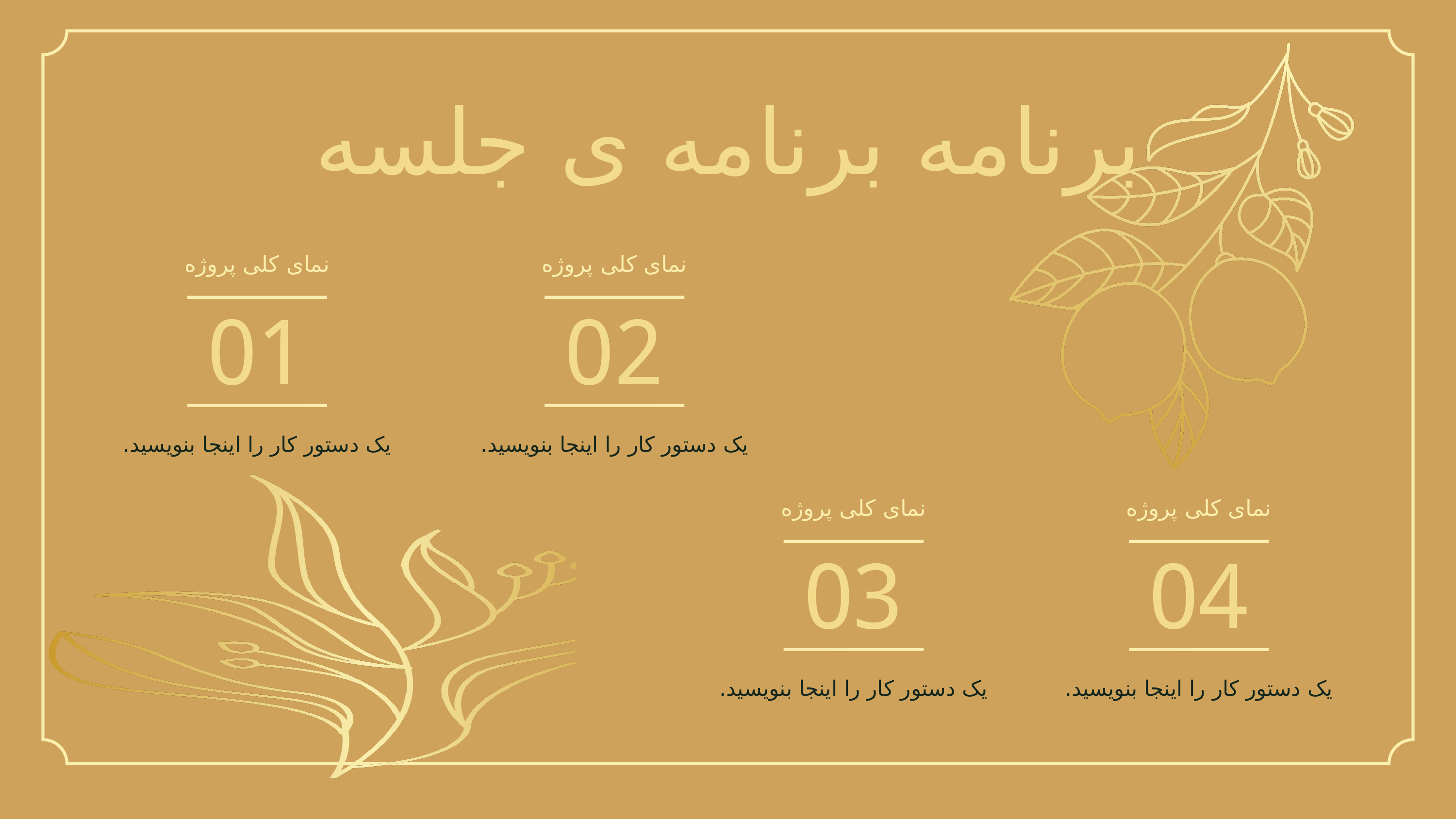

برنامه برنامه ی جلسه
نمای کلی پروژه
نمای کلی پروژه

01
02

یک دستور کار را اینجا بنویسید.
یک دستور کار را اینجا بنویسید.
نمای کلی پروژه
نمای کلی پروژه

03
04

یک دستور کار را اینجا بنویسید.
یک دستور کار را اینجا بنویسید.